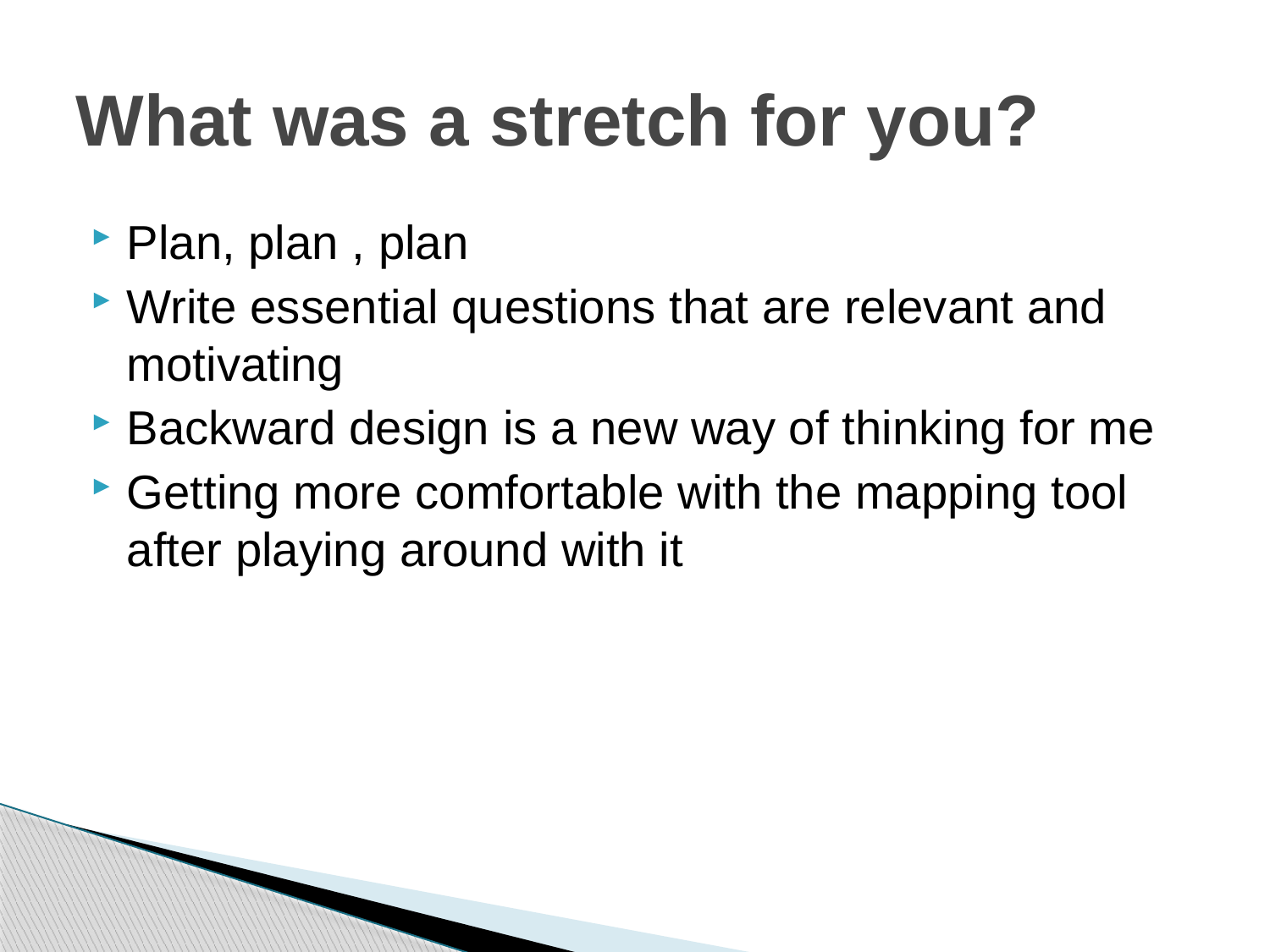

# What was a stretch for you?
Plan, plan , plan
Write essential questions that are relevant and motivating
Backward design is a new way of thinking for me
Getting more comfortable with the mapping tool after playing around with it